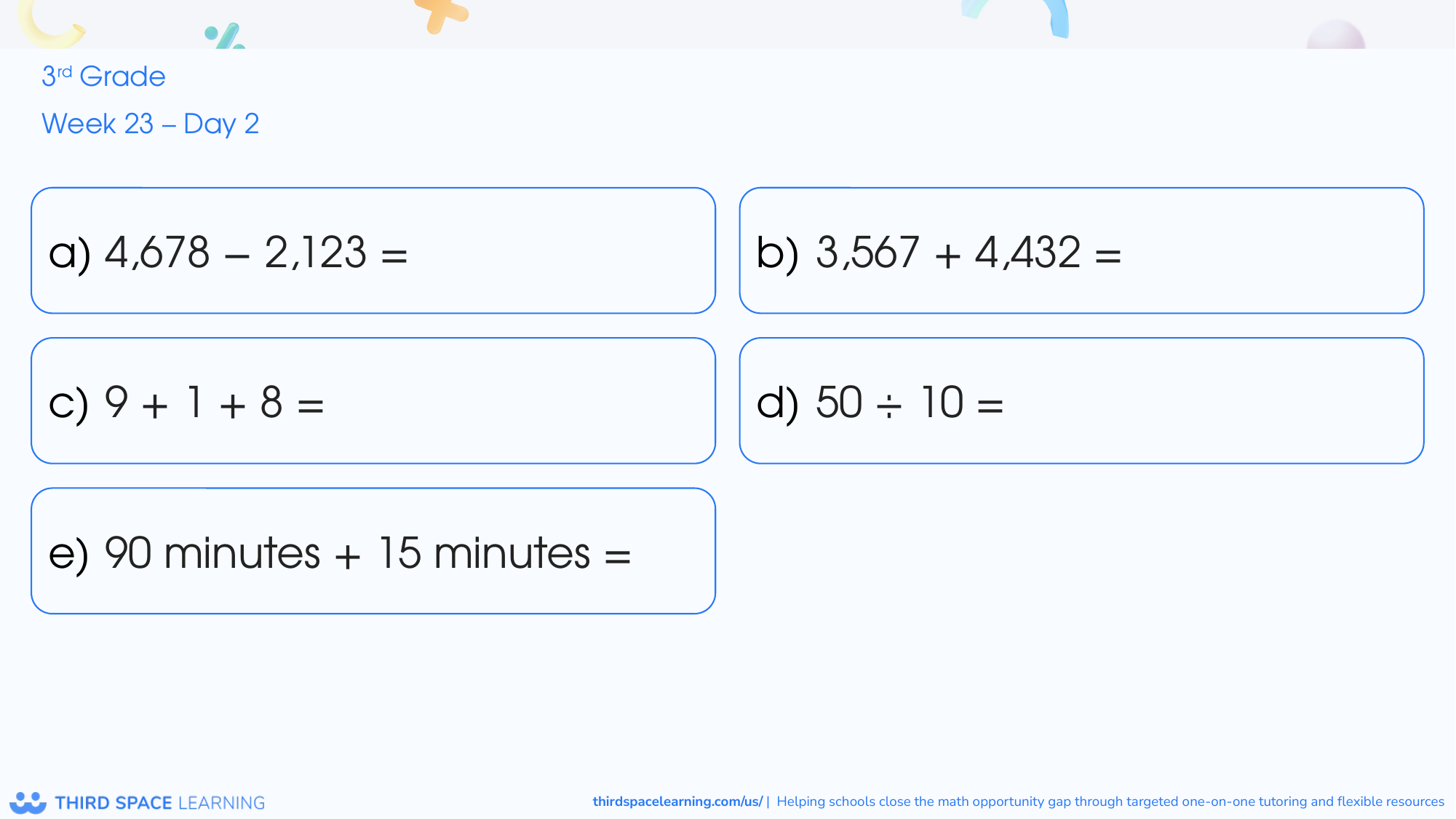

3rd Grade
Week 23 – Day 2
4,678 − 2,123 =
3,567 + 4,432 =
9 + 1 + 8 =
50 ÷ 10 =
90 minutes + 15 minutes =